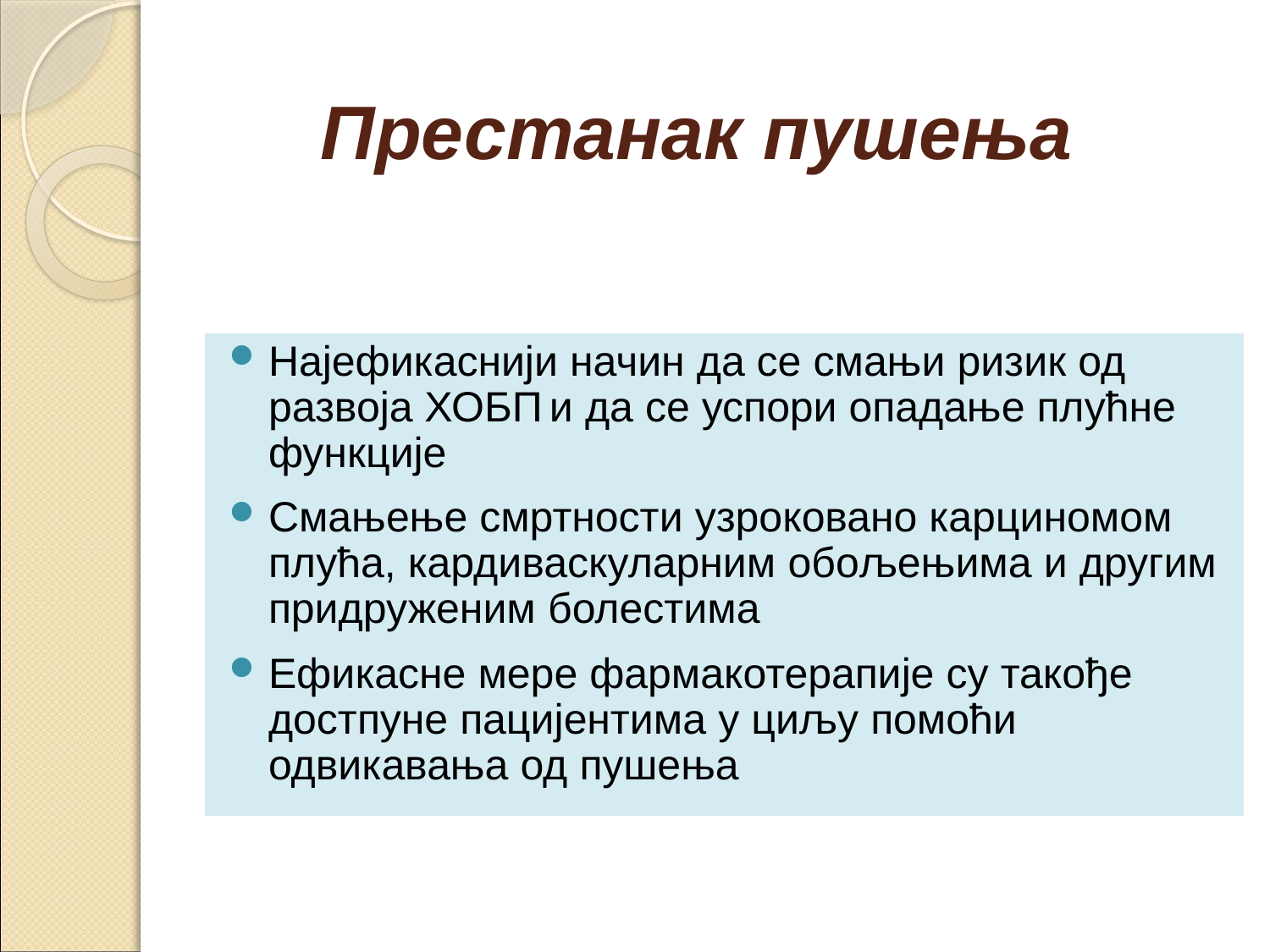

# Престанак пушења
Најефикаснији начин да се смањи ризик од развоја ХОБП и да се успори опадање плућне функције
Смањење смртности узроковано карциномом плућа, кардиваскуларним обољењима и другим придруженим болестима
Ефикасне мере фармакотерапије су такође достпуне пацијентима у циљу помоћи одвикавања од пушења